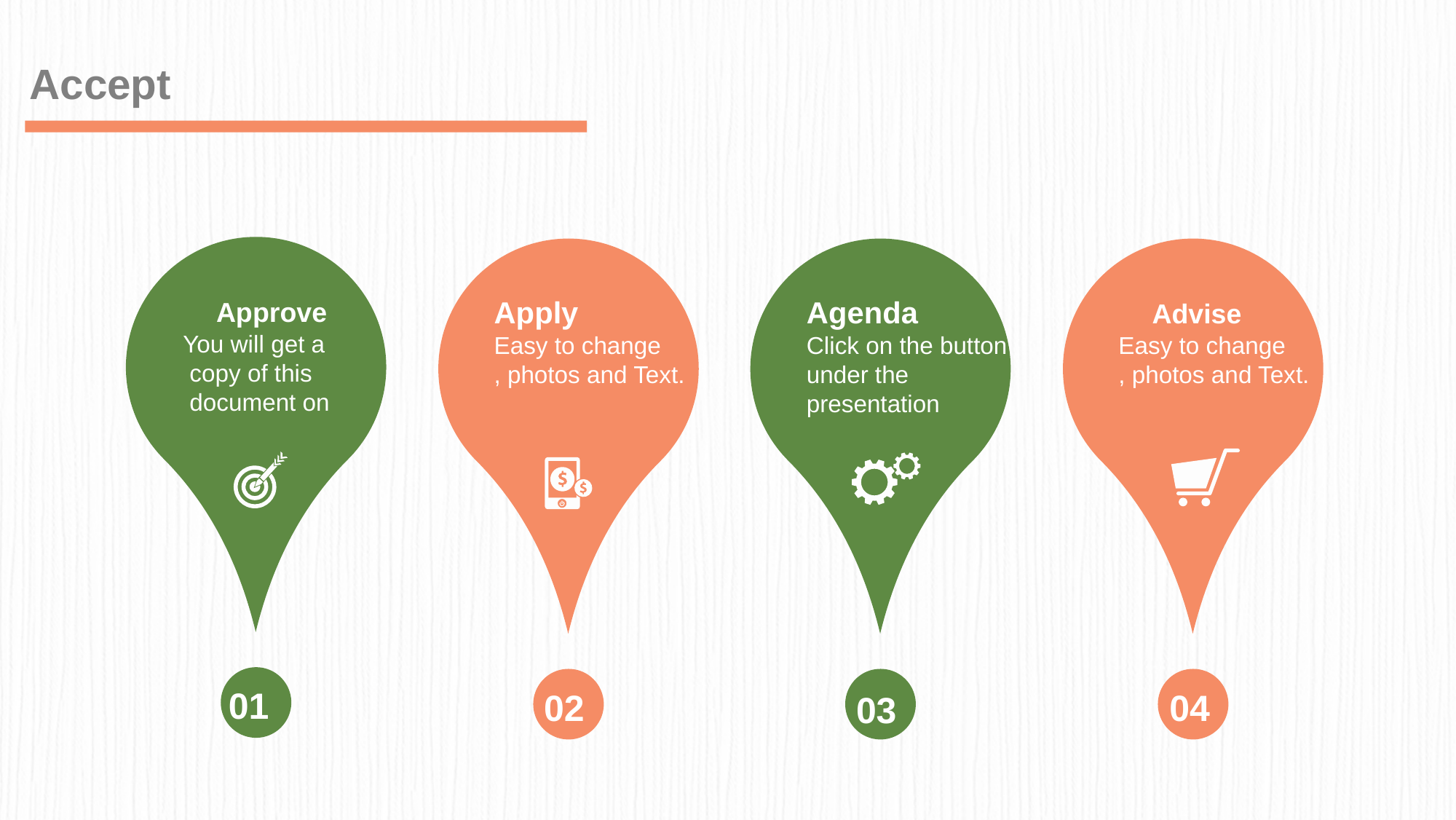

Accept

    Approve
You will get a
 copy of this
 document on
Apply
Easy to change
, photos and Text.
Agenda
Click on the button
under the
presentation
    Advise
Easy to change
, photos and Text.

  01

  02
  04

  03